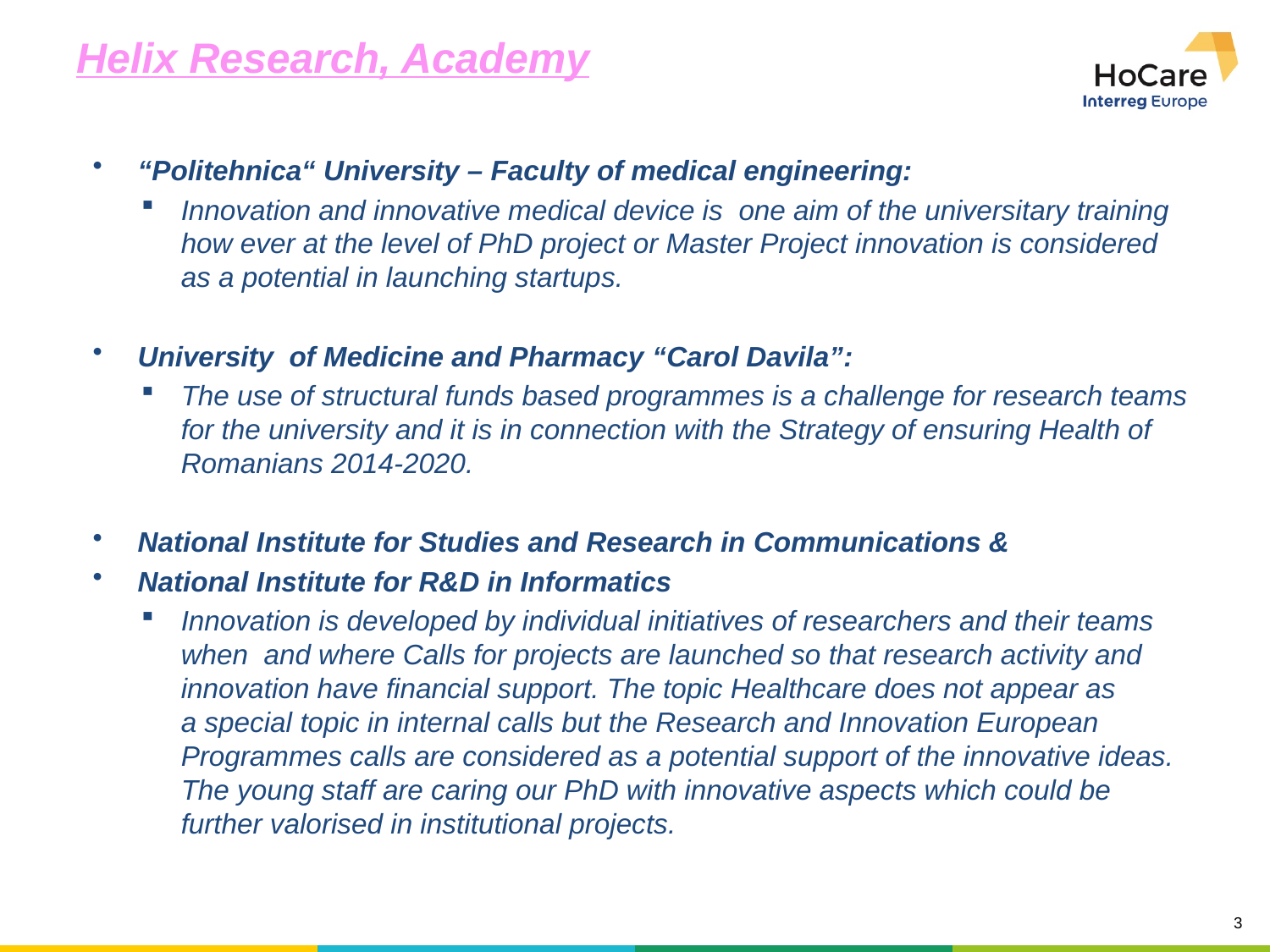

# Helix Research, Academy
“Politehnica“ University – Faculty of medical engineering:
Innovation and innovative medical device is  one aim of the universitary training how ever at the level of PhD project or Master Project innovation is considered as a potential in launching startups.

University  of Medicine and Pharmacy “Carol Davila”:
The use of structural funds based programmes is a challenge for research teams for the university and it is in connection with the Strategy of ensuring Health of Romanians 2014-2020.

National Institute for Studies and Research in Communications &
National Institute for R&D in Informatics
Innovation is developed by individual initiatives of researchers and their teams when  and where Calls for projects are launched so that research activity and innovation have financial support. The topic Healthcare does not appear as a special topic in internal calls but the Research and Innovation European Programmes calls are considered as a potential support of the innovative ideas. The young staff are caring our PhD with innovative aspects which could be further valorised in institutional projects.